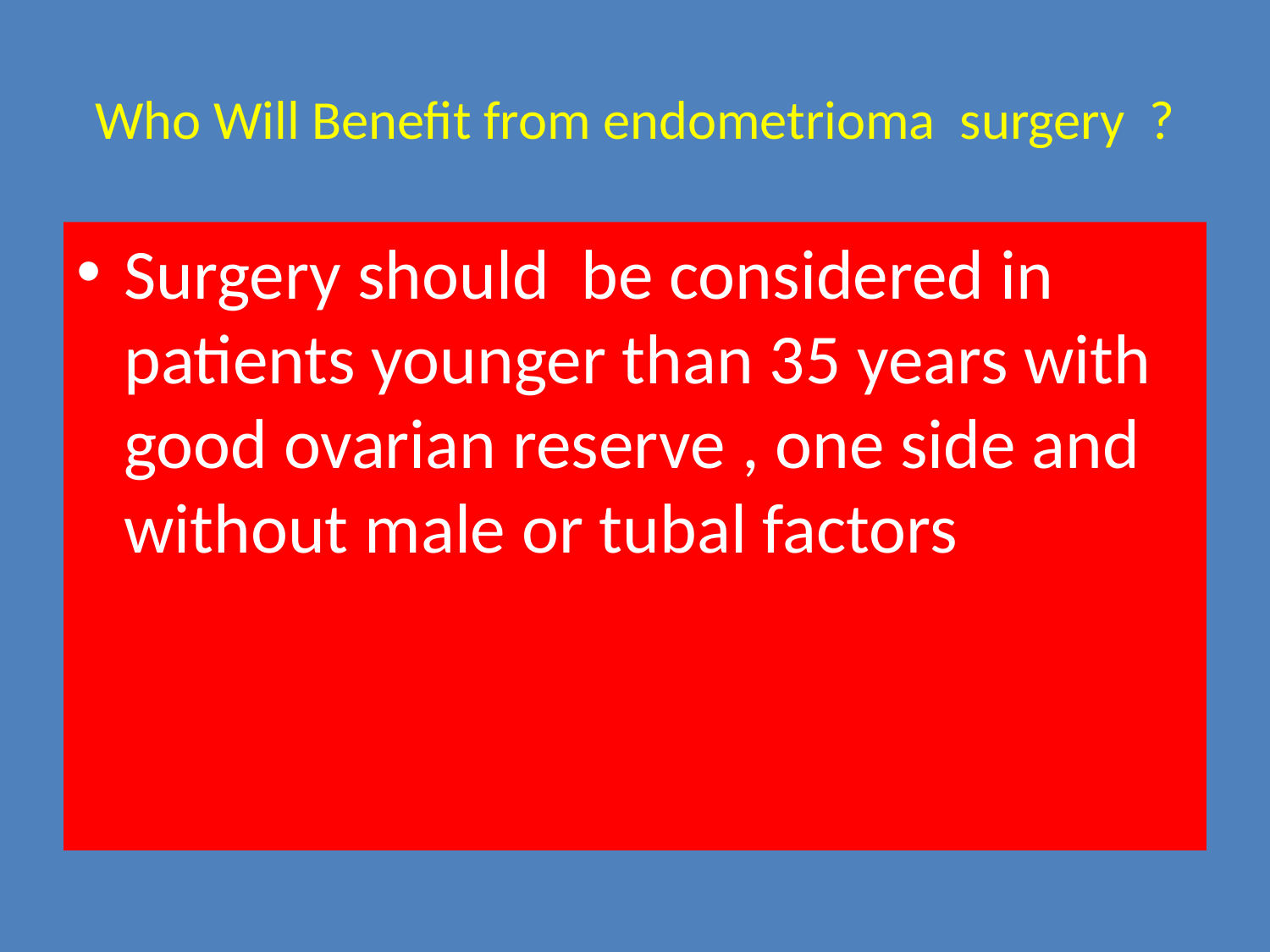

# Who Will Benefit from endometrioma  surgery  ?
Surgery should  be considered in patients younger than 35 years with good ovarian reserve , one side and without male or tubal factors